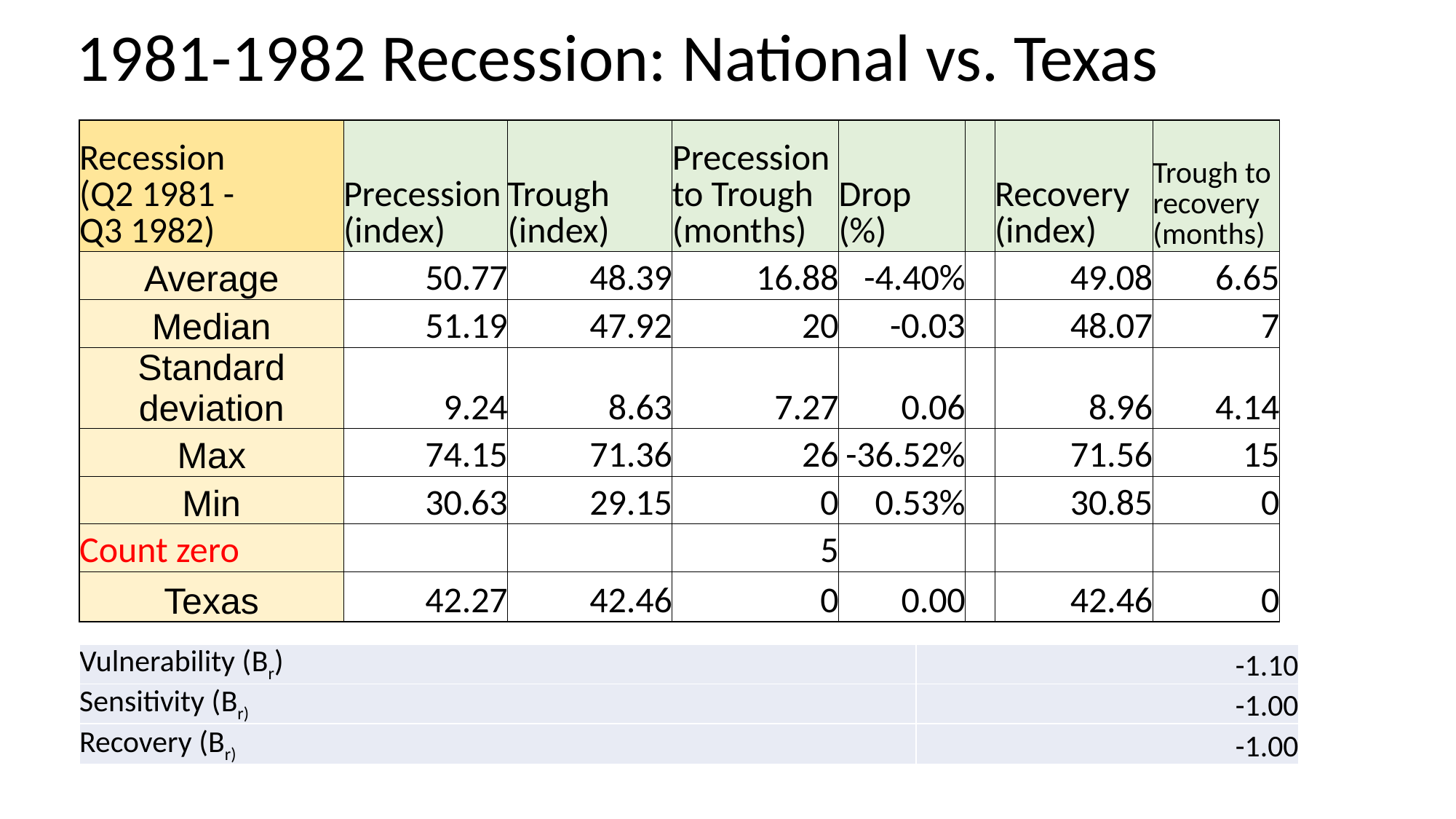

# 1981-1982 Recession: National vs. Texas
| Recession (Q2 1981 - Q3 1982) | Precession (index) | Trough (index) | Precession to Trough (months) | Drop (%) |  | Recovery (index) | Trough to recovery (months) |
| --- | --- | --- | --- | --- | --- | --- | --- |
| Average | 50.77 | 48.39 | 16.88 | -4.40% |  | 49.08 | 6.65 |
| Median | 51.19 | 47.92 | 20 | -0.03 |  | 48.07 | 7 |
| Standard deviation | 9.24 | 8.63 | 7.27 | 0.06 |  | 8.96 | 4.14 |
| Max | 74.15 | 71.36 | 26 | -36.52% |  | 71.56 | 15 |
| Min | 30.63 | 29.15 | 0 | 0.53% |  | 30.85 | 0 |
| Count zero |  |  | 5 |  |  |  |  |
| Texas | 42.27 | 42.46 | 0 | 0.00 |  | 42.46 | 0 |
| Vulnerability (Br) | -1.10 |
| --- | --- |
| Sensitivity (Br) | -1.00 |
| Recovery (Br) | -1.00 |